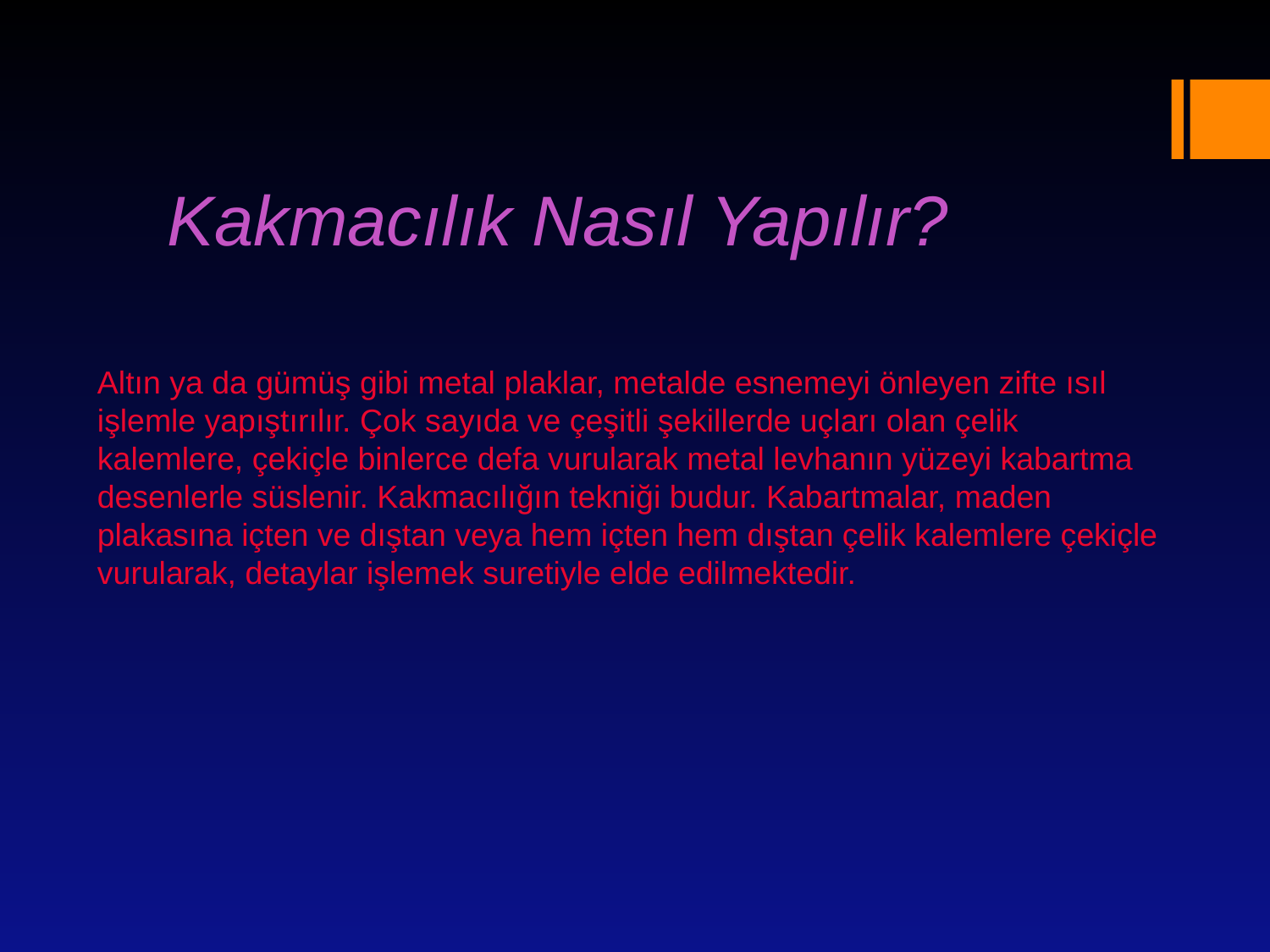

# Kakmacılık Nasıl Yapılır?
Altın ya da gümüş gibi metal plaklar, metalde esnemeyi önleyen zifte ısıl işlemle yapıştırılır. Çok sayıda ve çeşitli şekillerde uçları olan çelik kalemlere, çekiçle binlerce defa vurularak metal levhanın yüzeyi kabartma desenlerle süslenir. Kakmacılığın tekniği budur. Kabartmalar, maden plakasına içten ve dıştan veya hem içten hem dıştan çelik kalemlere çekiçle vurularak, detaylar işlemek suretiyle elde edilmektedir.